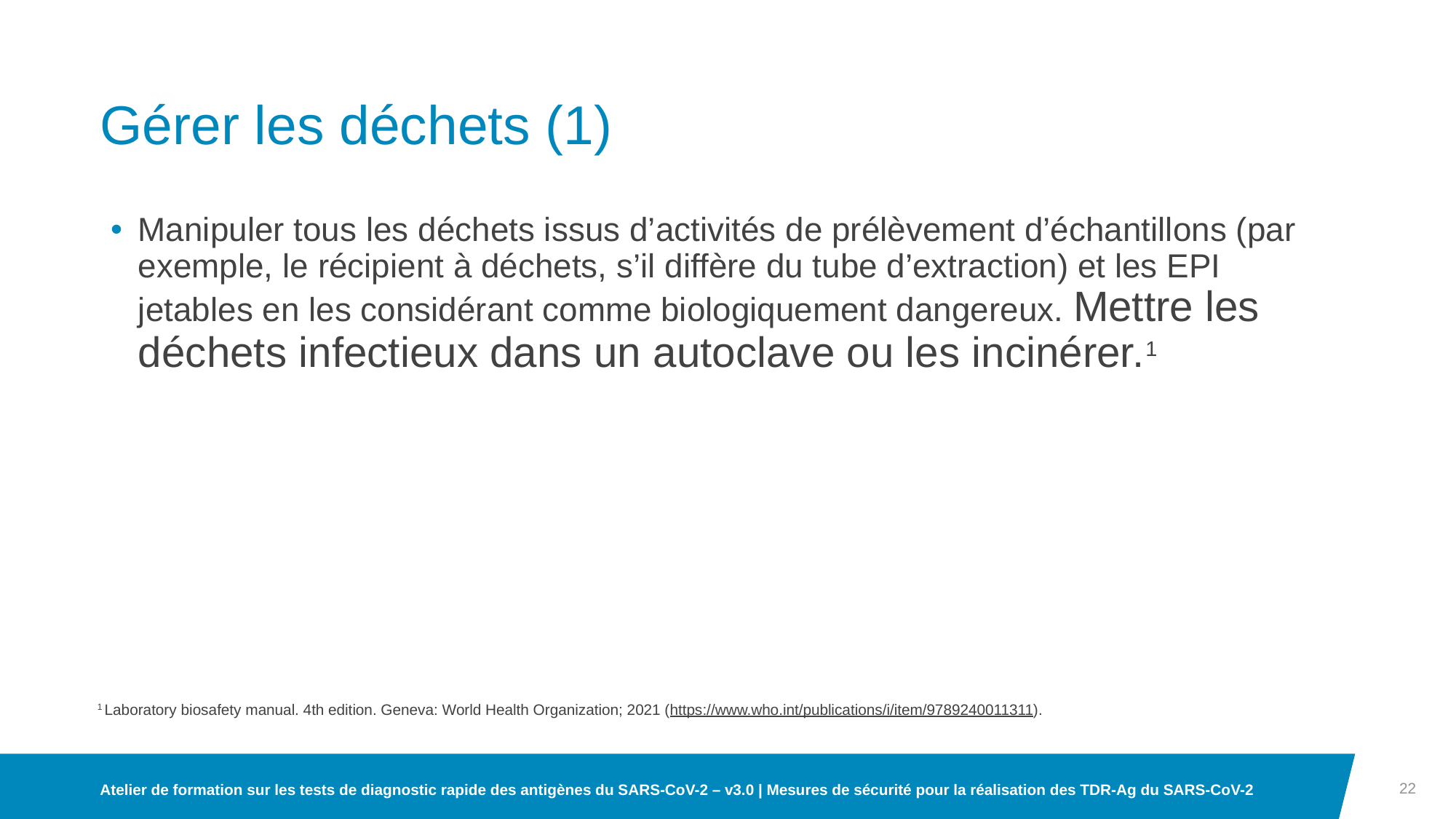

# Gérer les déchets (1)
Manipuler tous les déchets issus d’activités de prélèvement d’échantillons (par exemple, le récipient à déchets, s’il diffère du tube d’extraction) et les EPI jetables en les considérant comme biologiquement dangereux. Mettre les déchets infectieux dans un autoclave ou les incinérer.1

1 Laboratory biosafety manual. 4th edition. Geneva: World Health Organization; 2021 (https://www.who.int/publications/i/item/9789240011311).
22
Atelier de formation sur les tests de diagnostic rapide des antigènes du SARS-CoV-2 – v3.0 | Mesures de sécurité pour la réalisation des TDR-Ag du SARS-CoV-2